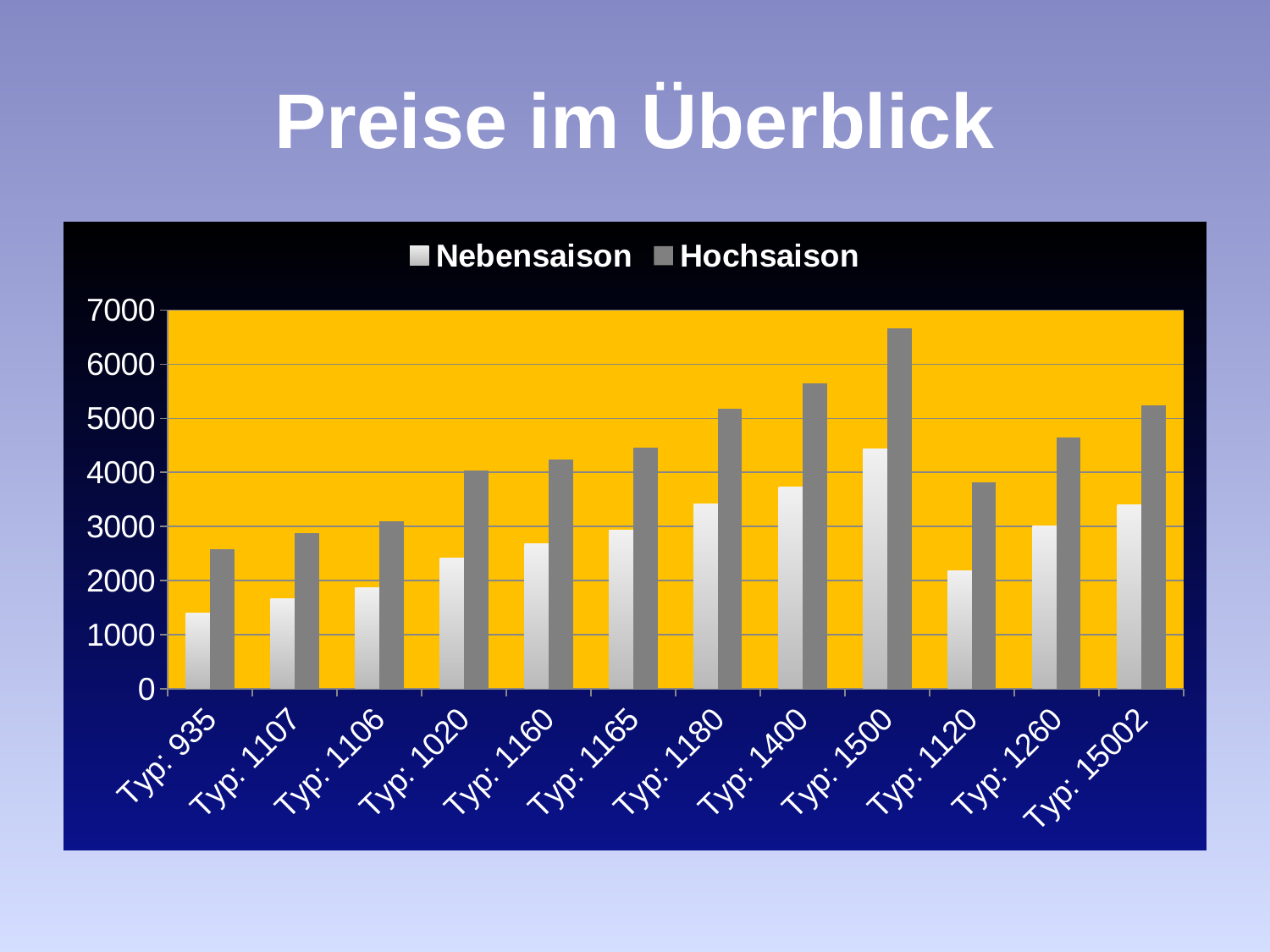

# Preise im Überblick

### Chart

| Category | Nebensaison | Hochsaison |
|---|---|---|
| Typ: 935 | 1393.0 | 2576.0 |
| Typ: 1107 | 1670.0 | 2870.0 |
| Typ: 1106 | 1862.0 | 3094.0 |
| Typ: 1020 | 2422.0 | 4039.0 |
| Typ: 1160 | 2681.0 | 4242.0 |
| Typ: 1165 | 2933.0 | 4454.0 |
| Typ: 1180 | 3423.0 | 5180.0 |
| Typ: 1400 | 3723.0 | 5649.0 |
| Typ: 1500 | 4438.0 | 6664.0 |
| Typ: 1120 | 2184.0 | 3822.0 |
| Typ: 1260 | 3017.0 | 4648.0 |
| Typ: 15002 | 3395.0 | 5243.0 |